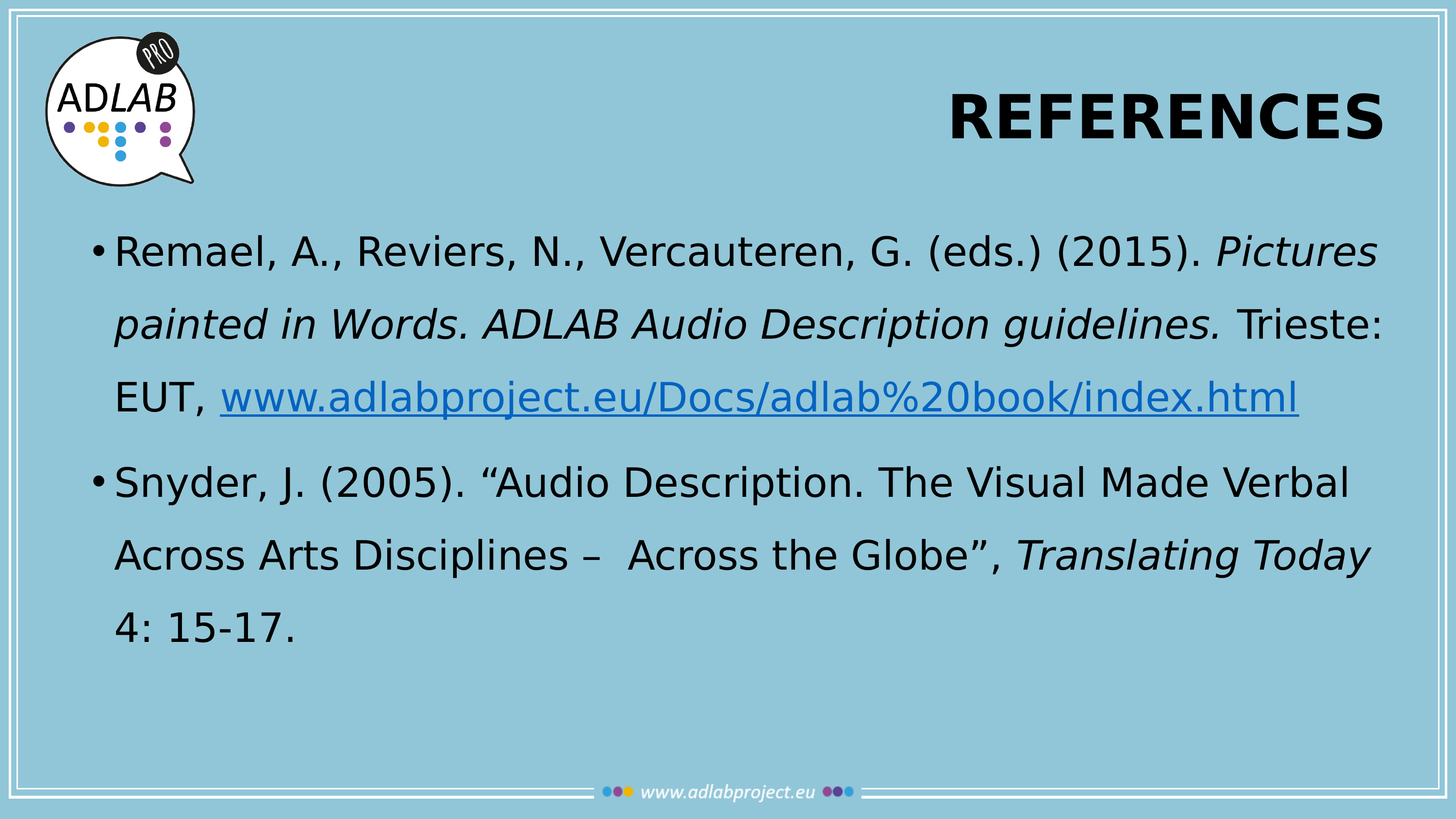

# references
Remael, A., Reviers, N., Vercauteren, G. (eds.) (2015). Pictures painted in Words. ADLAB Audio Description guidelines. Trieste: EUT, www.adlabproject.eu/Docs/adlab%20book/index.html
Snyder, J. (2005). “Audio Description. The Visual Made Verbal Across Arts Disciplines –  Across the Globe”, Translating Today 4: 15-17.